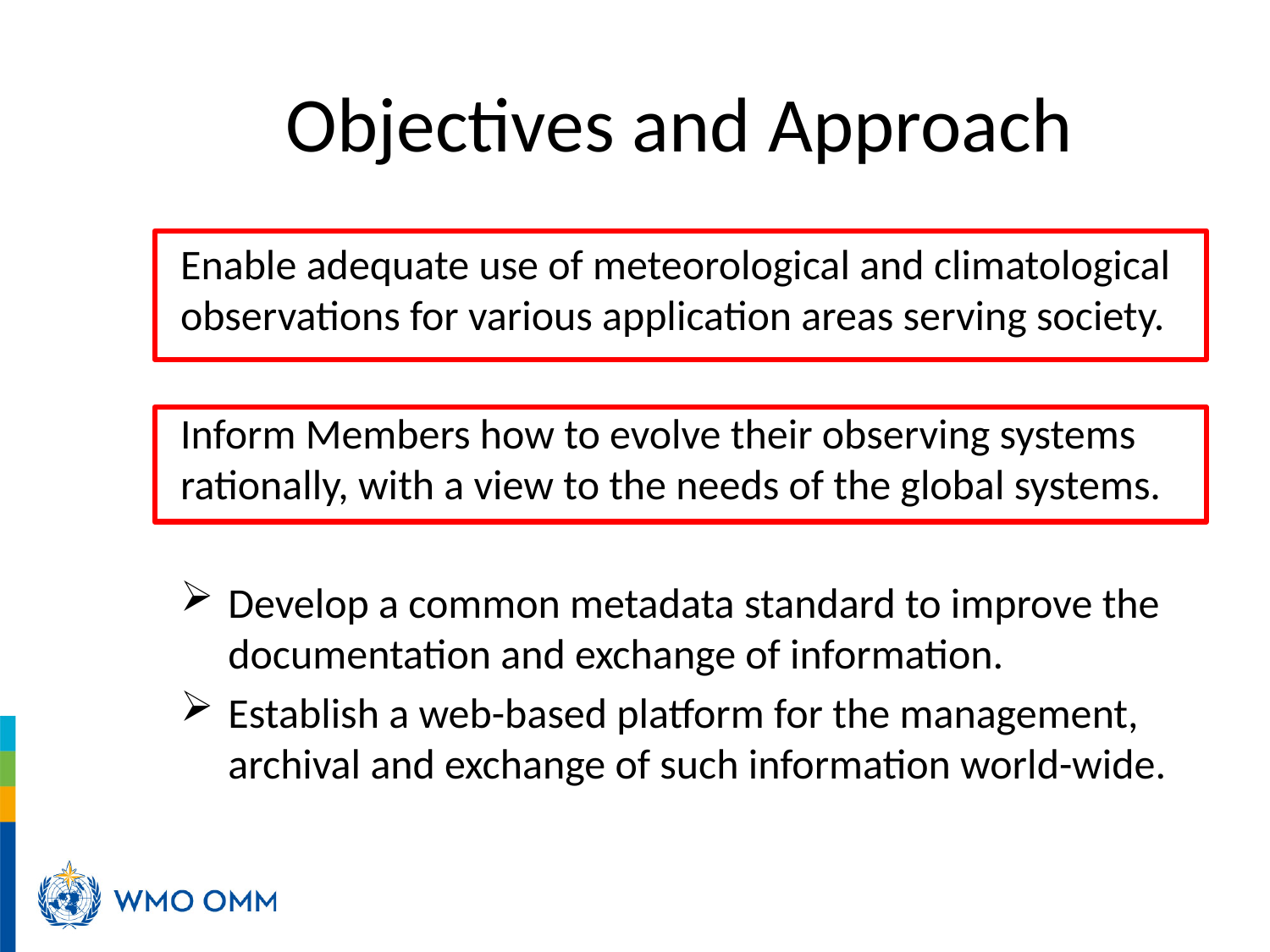

# Objectives and Approach
Enable adequate use of meteorological and climatological observations for various application areas serving society.

Inform Members how to evolve their observing systems rationally, with a view to the needs of the global systems.

Develop a common metadata standard to improve the documentation and exchange of information.
Establish a web-based platform for the management,  archival and exchange of such information world-wide.